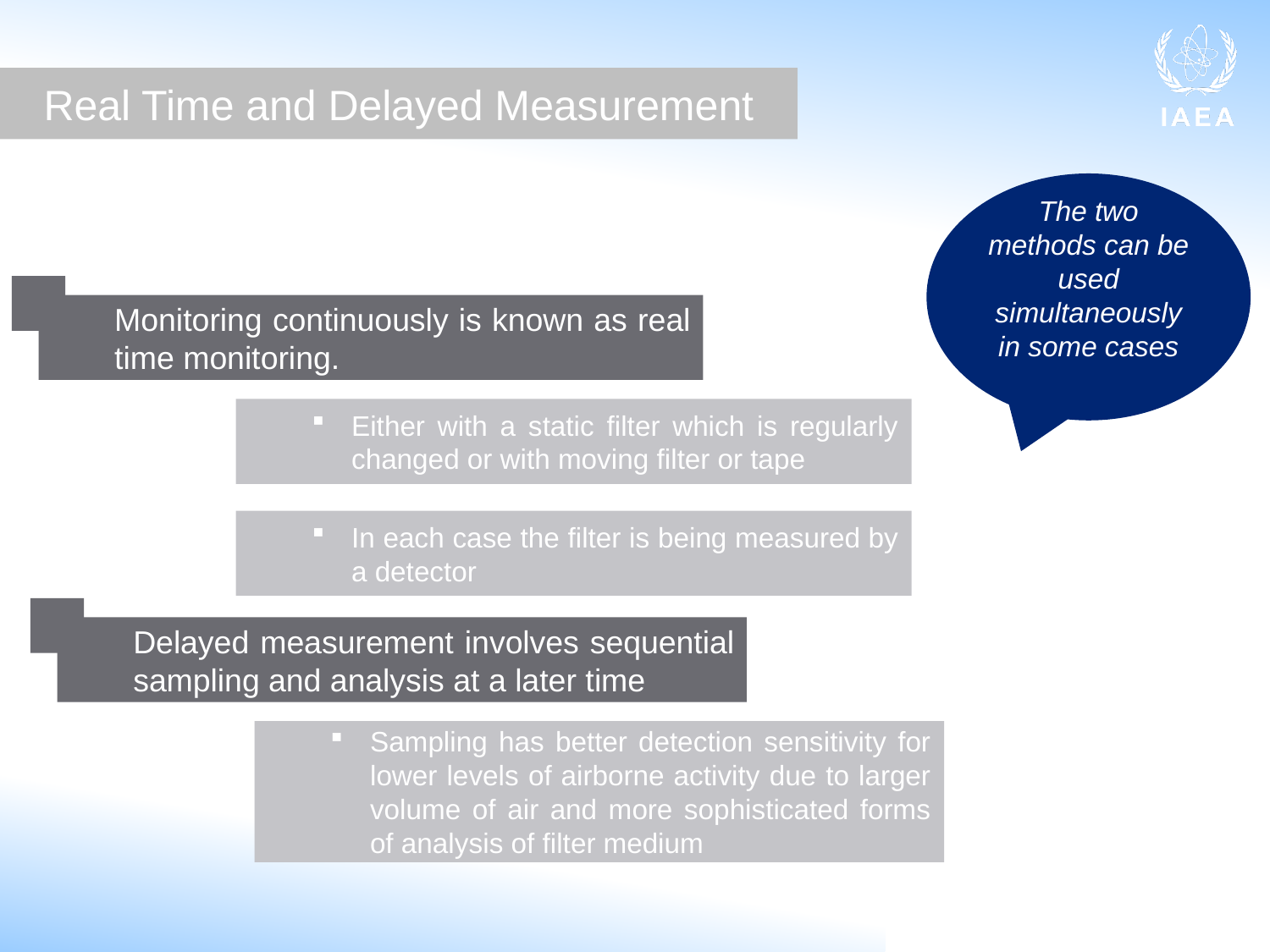

Real Time and Delayed Measurement
The two methods can be used simultaneously in some cases

Monitoring continuously is known as real time monitoring.
Either with a static filter which is regularly changed or with moving filter or tape
In each case the filter is being measured by a detector

Delayed measurement involves sequential sampling and analysis at a later time
Sampling has better detection sensitivity for lower levels of airborne activity due to larger volume of air and more sophisticated forms of analysis of filter medium